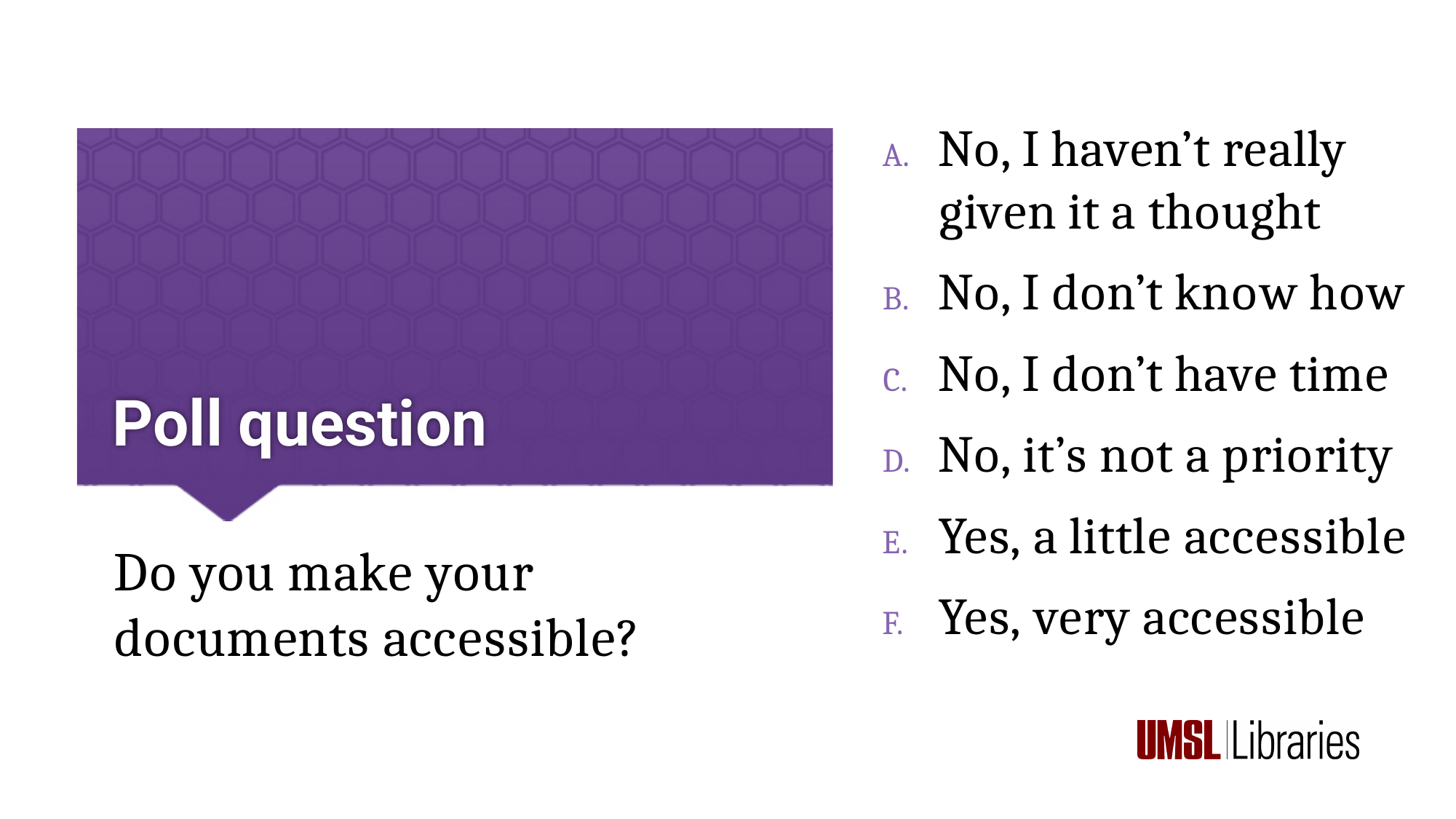

No, I haven’t really given it a thought
No, I don’t know how
No, I don’t have time
No, it’s not a priority
Yes, a little accessible
Yes, very accessible
# Poll question
Do you make your documents accessible?